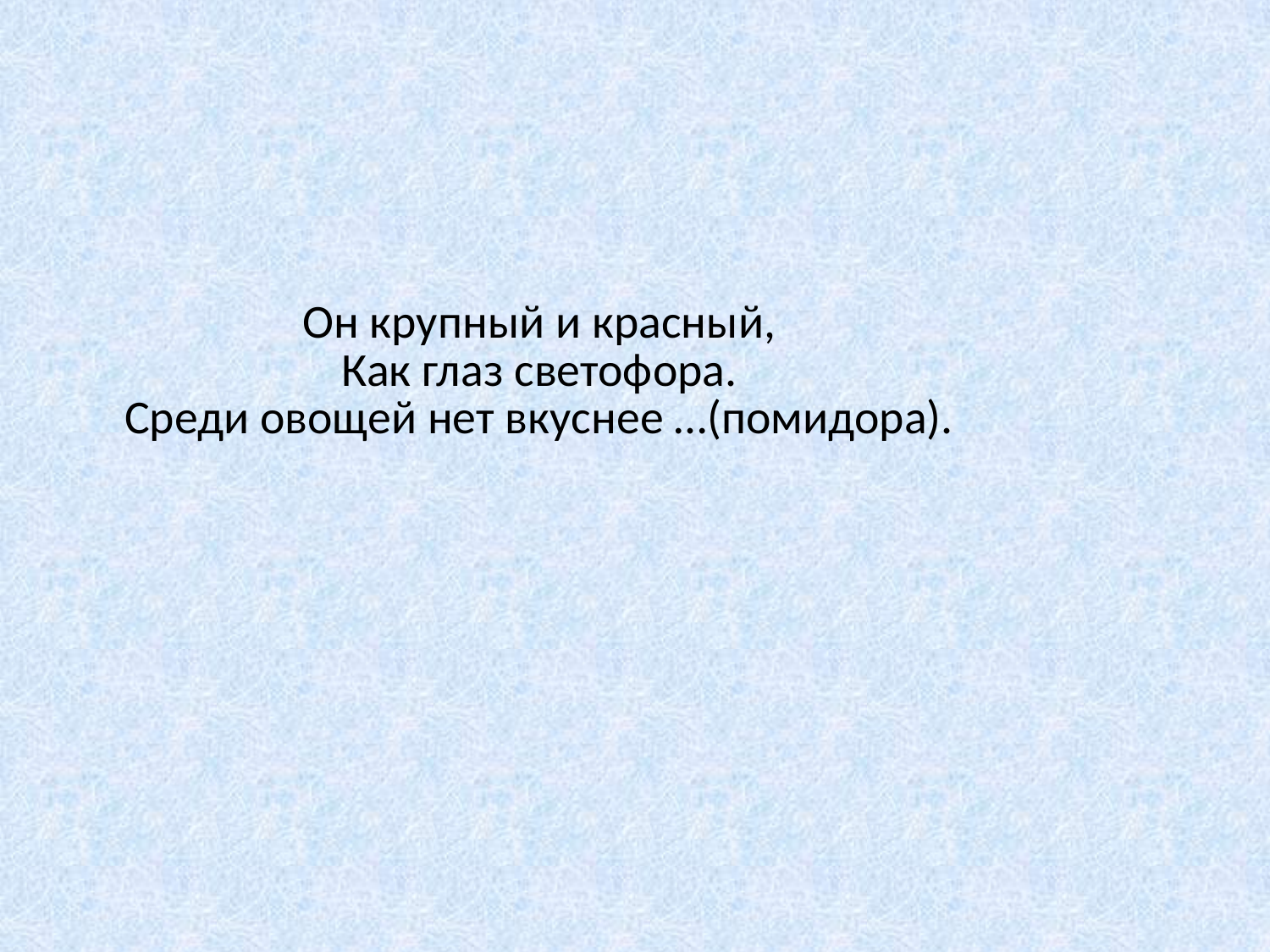

Он крупный и красный,
Как глаз светофора.
Среди овощей нет вкуснее …(помидора).